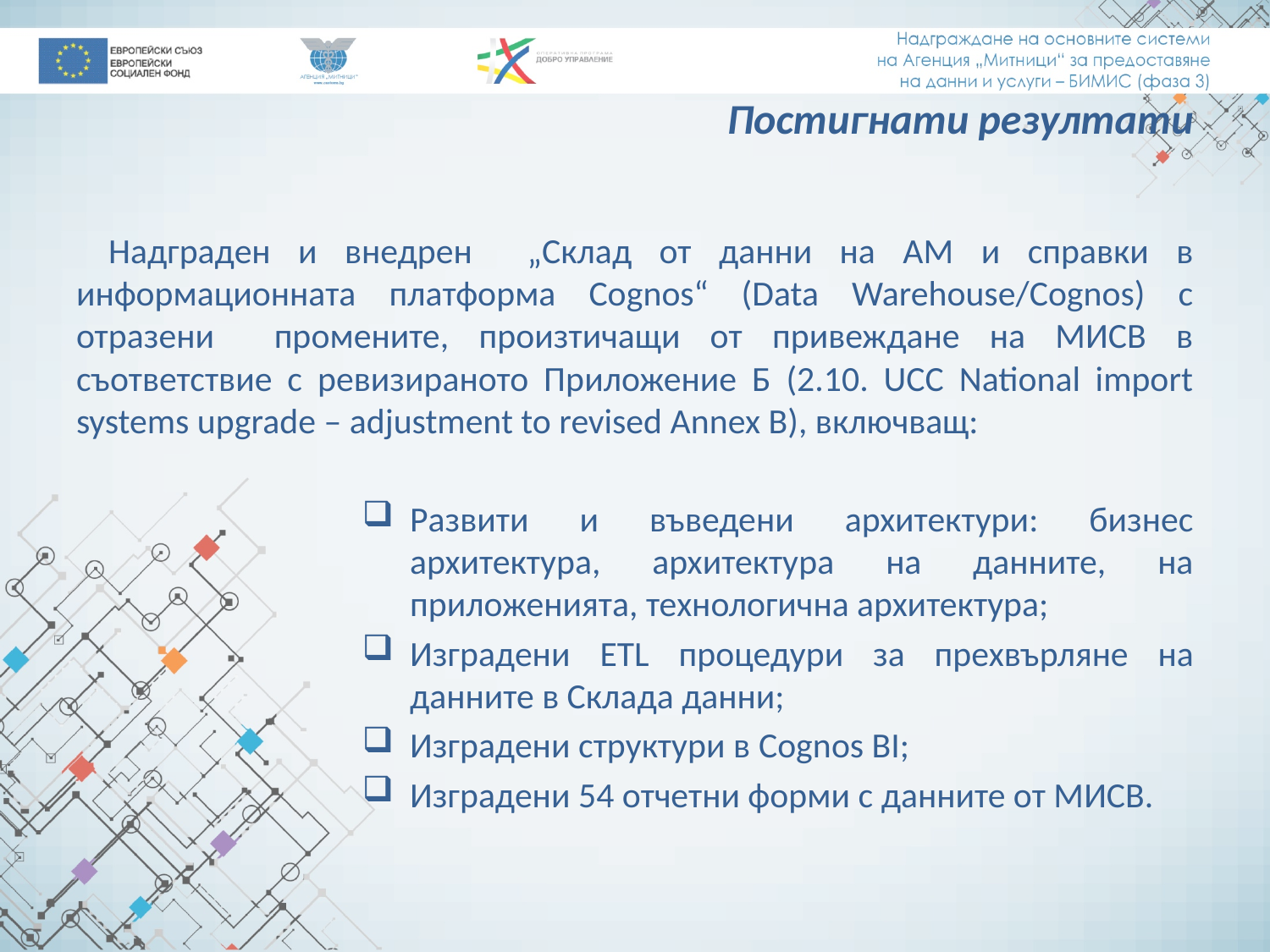

# Постигнати резултати
Надграден и внедрен  „Склад от данни на АМ и справки в информационната платформа Cognos“ (Data Warehouse/Cognos) с отразени  промените, произтичащи от привеждане на МИСВ в съответствие с ревизираното Приложение Б (2.10. UCC National import systems upgrade – adjustment to revised Annex B), включващ:

Развити и въведени архитектури: бизнес архитектура, архитектура на данните, на приложенията, технологична архитектура;
Изградени ETL процедури за прехвърляне на данните в Склада данни;
Изградени структури в Cognos BI;
Изградени 54 отчетни форми с данните от МИСВ.